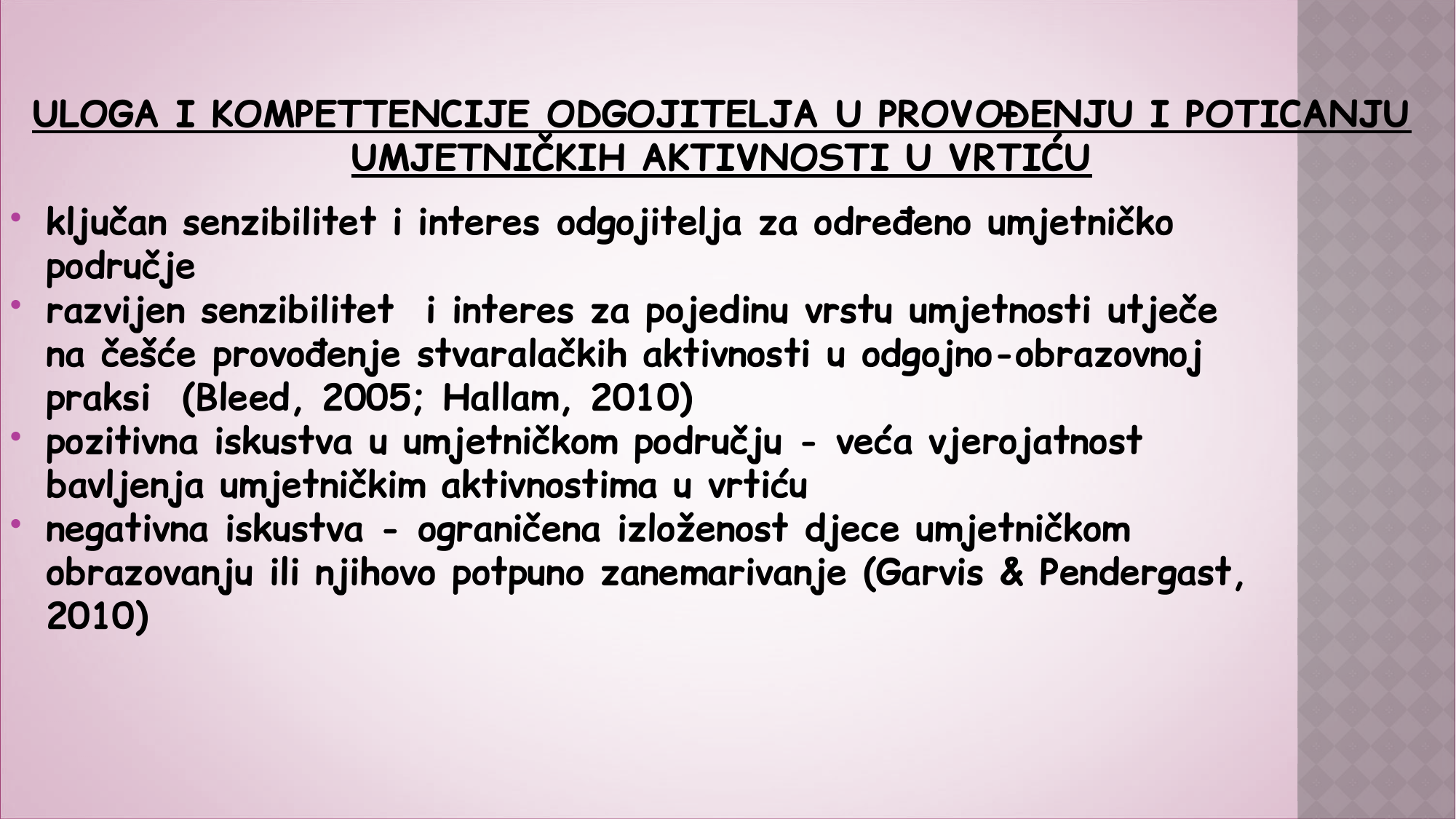

# Uloga i kompettencije odgojitelja u provođenju i poticanju umjetničkih aktivnosti u vrtiću
ključan senzibilitet i interes odgojitelja za određeno umjetničko područje
razvijen senzibilitet  i interes za pojedinu vrstu umjetnosti utječe na češće provođenje stvaralačkih aktivnosti u odgojno-obrazovnoj praksi  (Bleed, 2005; Hallam, 2010)
pozitivna iskustva u umjetničkom području - veća vjerojatnost bavljenja umjetničkim aktivnostima u vrtiću
negativna iskustva - ograničena izloženost djece umjetničkom obrazovanju ili njihovo potpuno zanemarivanje (Garvis & Pendergast, 2010)